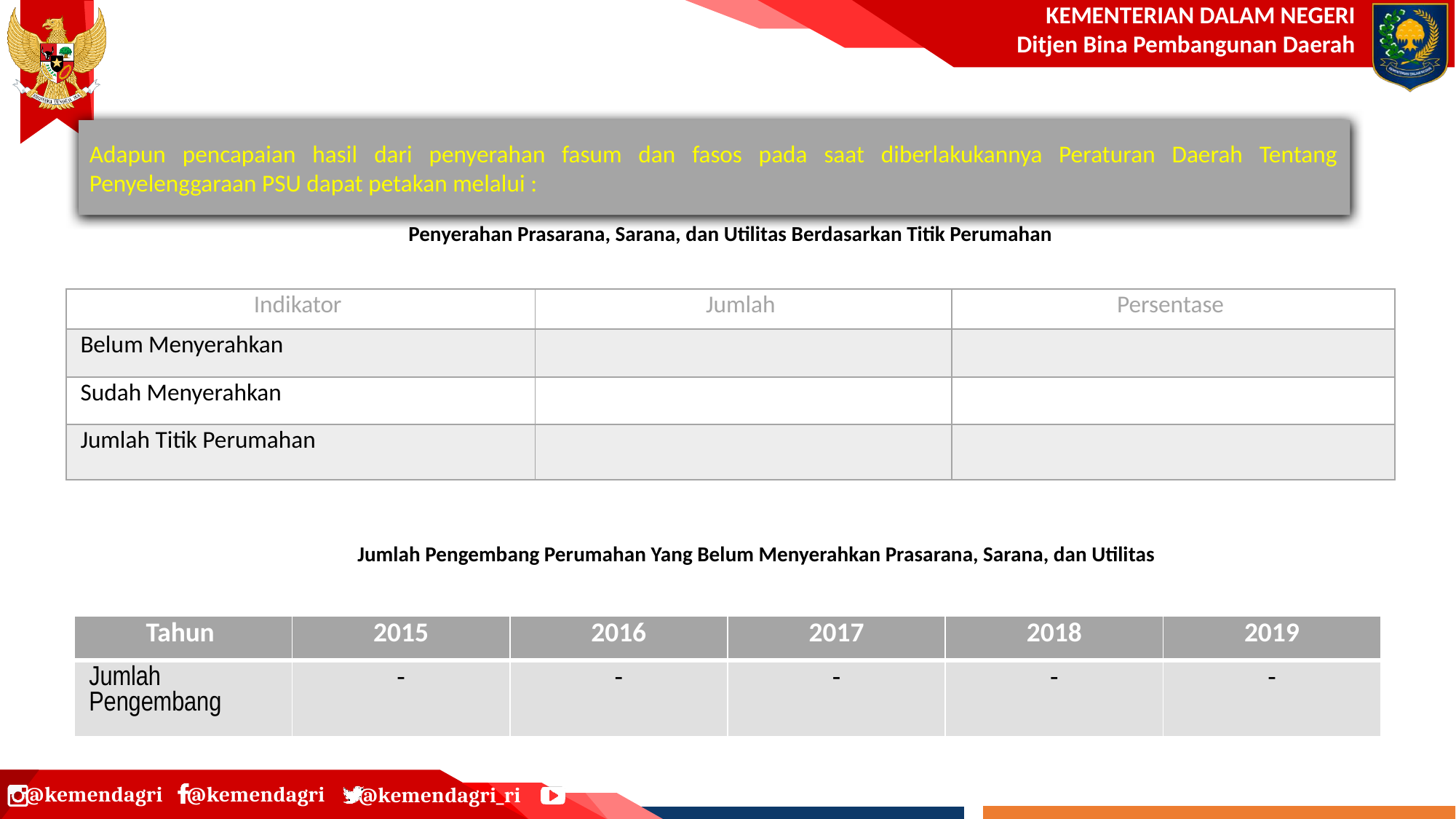

Adapun pencapaian hasil dari penyerahan fasum dan fasos pada saat diberlakukannya Peraturan Daerah Tentang Penyelenggaraan PSU dapat petakan melalui :

Penyerahan Prasarana, Sarana, dan Utilitas Berdasarkan Titik Perumahan
| Indikator | Jumlah | Persentase |
| --- | --- | --- |
| Belum Menyerahkan |  |  |
| Sudah Menyerahkan |  |  |
| Jumlah Titik Perumahan |  |  |
Jumlah Pengembang Perumahan Yang Belum Menyerahkan Prasarana, Sarana, dan Utilitas
| Tahun | 2015 | 2016 | 2017 | 2018 | 2019 |
| --- | --- | --- | --- | --- | --- |
| Jumlah Pengembang | - | - | - | - | - |